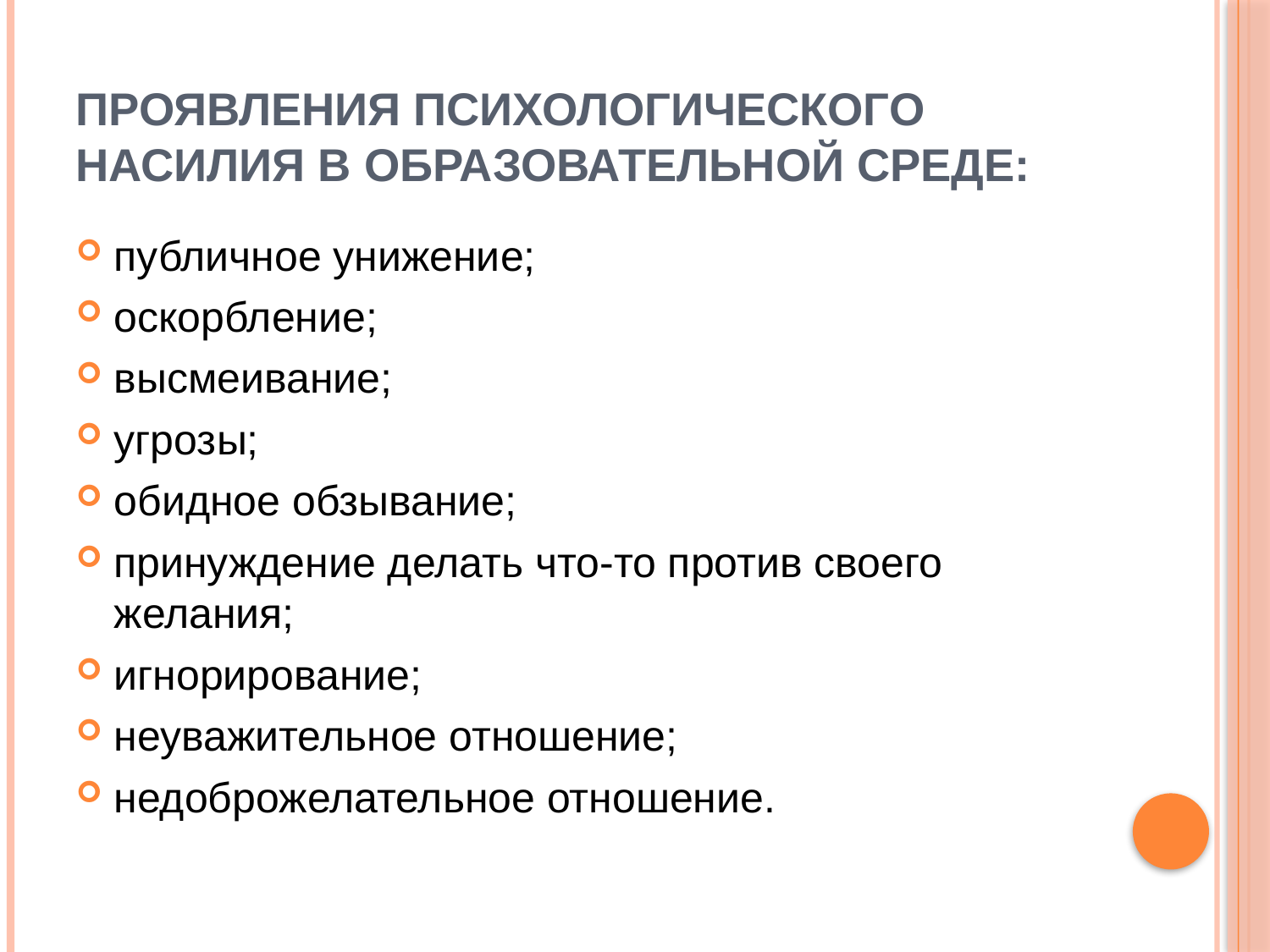

# Проявления психологического насилия в образовательной среде:
публичное унижение;
оскорбление;
высмеивание;
угрозы;
обидное обзывание;
принуждение делать что-то против своего желания;
игнорирование;
неуважительное отношение;
недоброжелательное отношение.